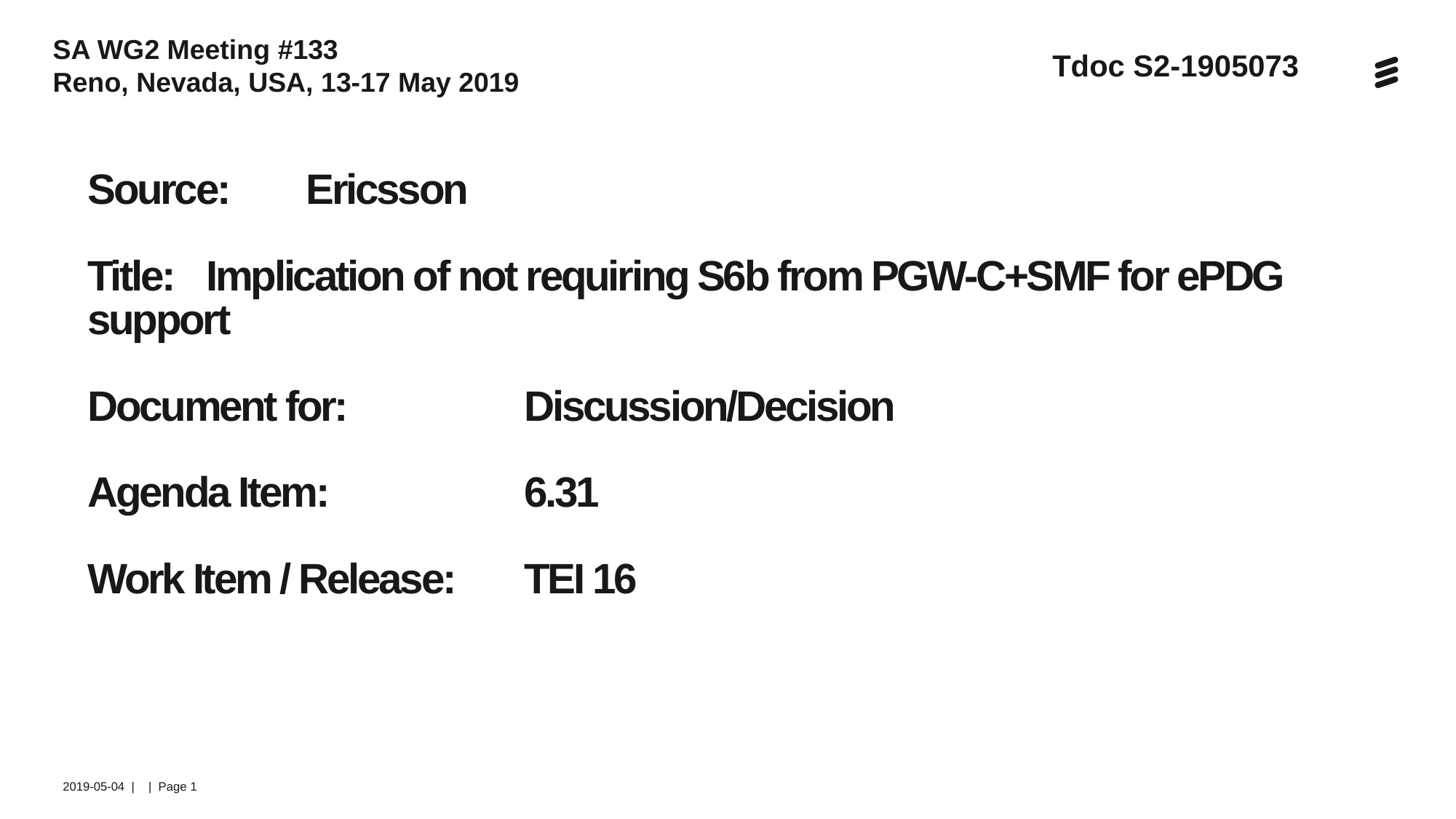

SA WG2 Meeting #133
Reno, Nevada, USA, 13-17 May 2019
Tdoc S2-1905073
# Source:	Ericsson Title:	 Implication of not requiring S6b from PGW-C+SMF for ePDG support Document for:		Discussion/Decision Agenda Item:		6.31 Work Item / Release:	TEI 16